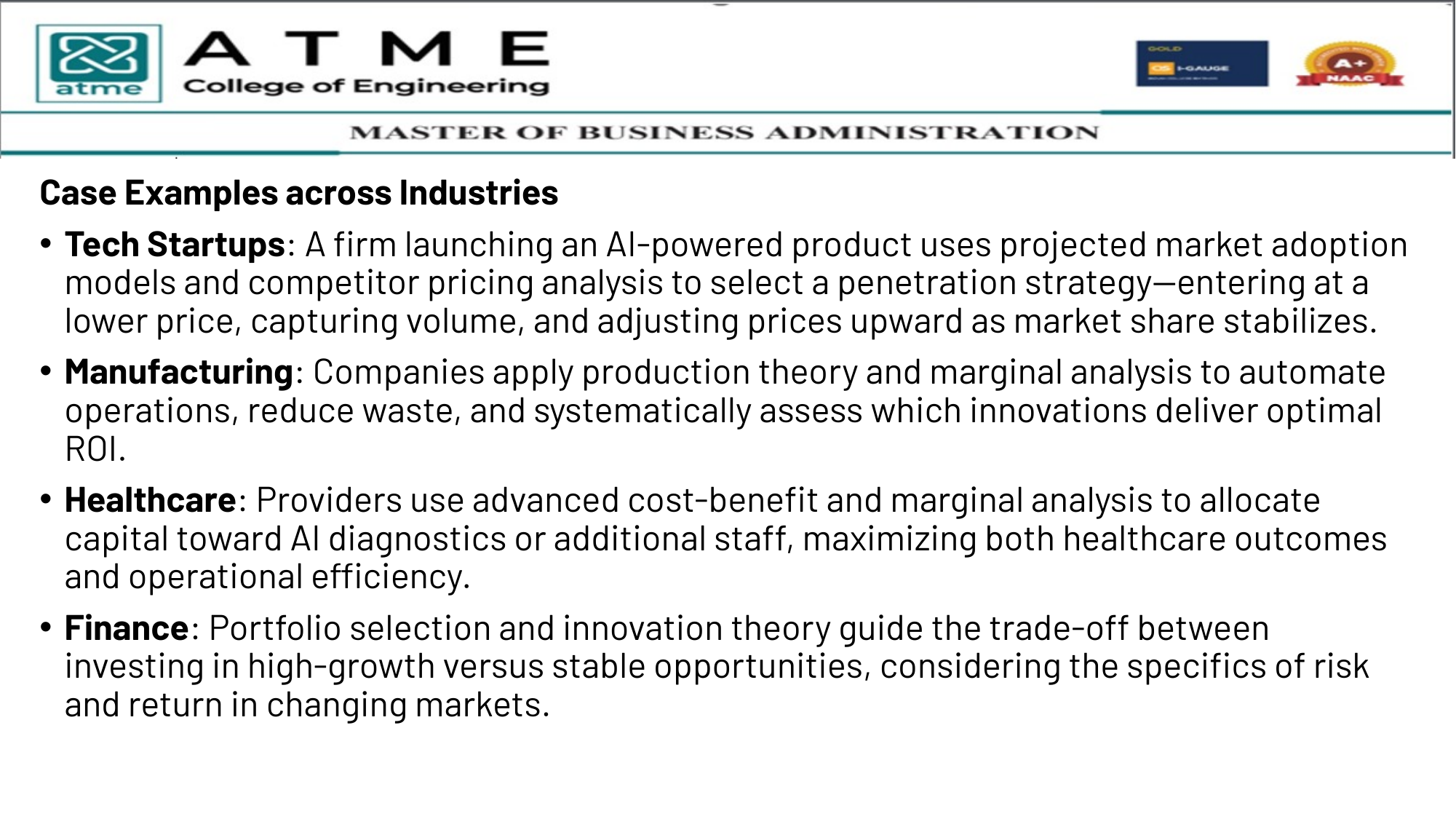

Case Examples across Industries
Tech Startups: A firm launching an AI-powered product uses projected market adoption models and competitor pricing analysis to select a penetration strategy—entering at a lower price, capturing volume, and adjusting prices upward as market share stabilizes.​
Manufacturing: Companies apply production theory and marginal analysis to automate operations, reduce waste, and systematically assess which innovations deliver optimal ROI.​
Healthcare: Providers use advanced cost-benefit and marginal analysis to allocate capital toward AI diagnostics or additional staff, maximizing both healthcare outcomes and operational efficiency.​
Finance: Portfolio selection and innovation theory guide the trade-off between investing in high-growth versus stable opportunities, considering the specifics of risk and return in changing markets.